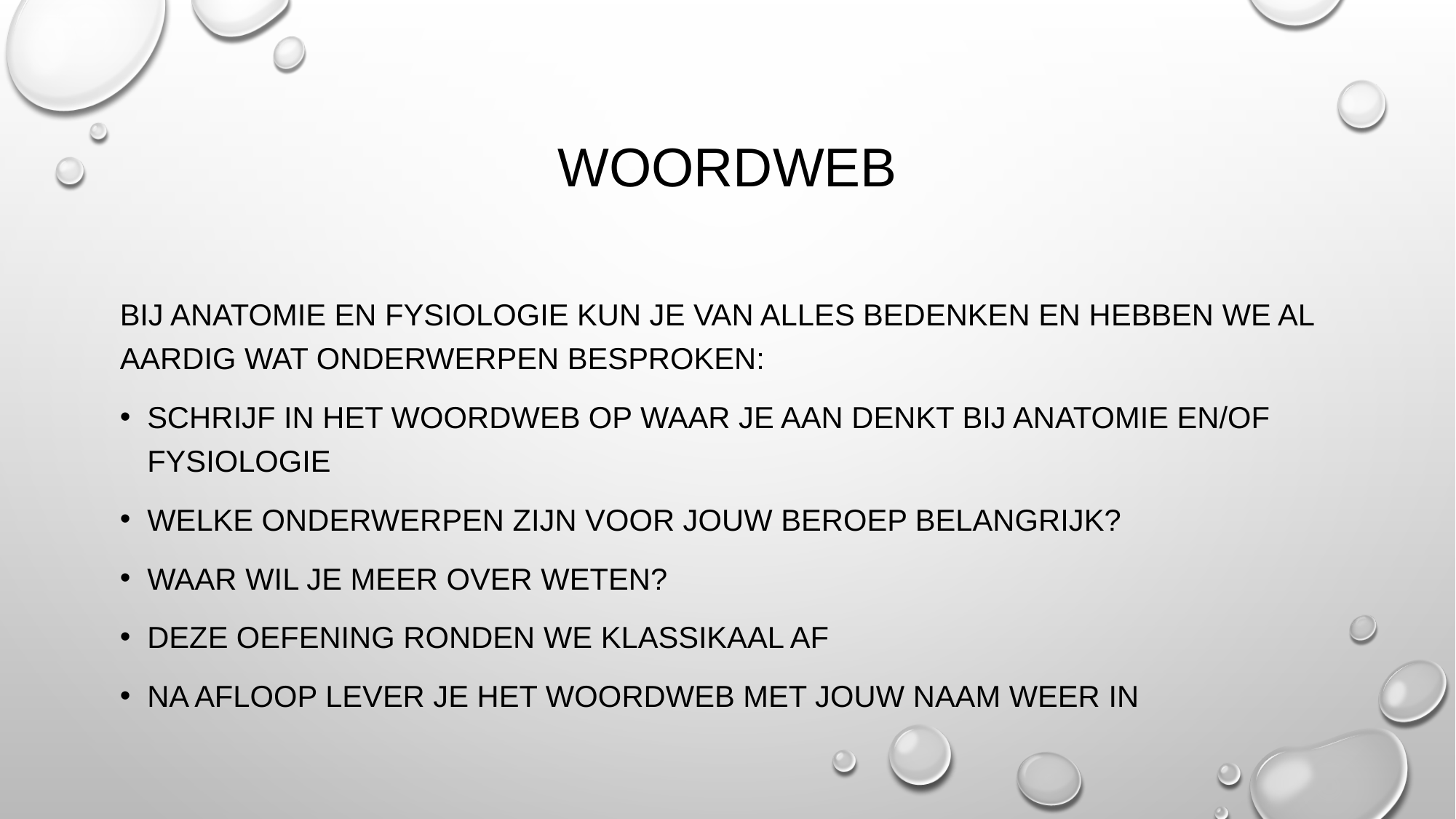

# woordweb
Bij anatomie en fysiologie kun je van alles bedenken en hebben we al aardig wat onderwerpen besproken:
Schrijf in het woordweb op waar je aan denkt bij anatomie en/of fysiologie
Welke onderwerpen zijn voor jouw beroep belangrijk?
Waar wil je meer over weten?
Deze oefening ronden we klassikaal af
Na afloop lever je het woordweb met jouw naam weer in